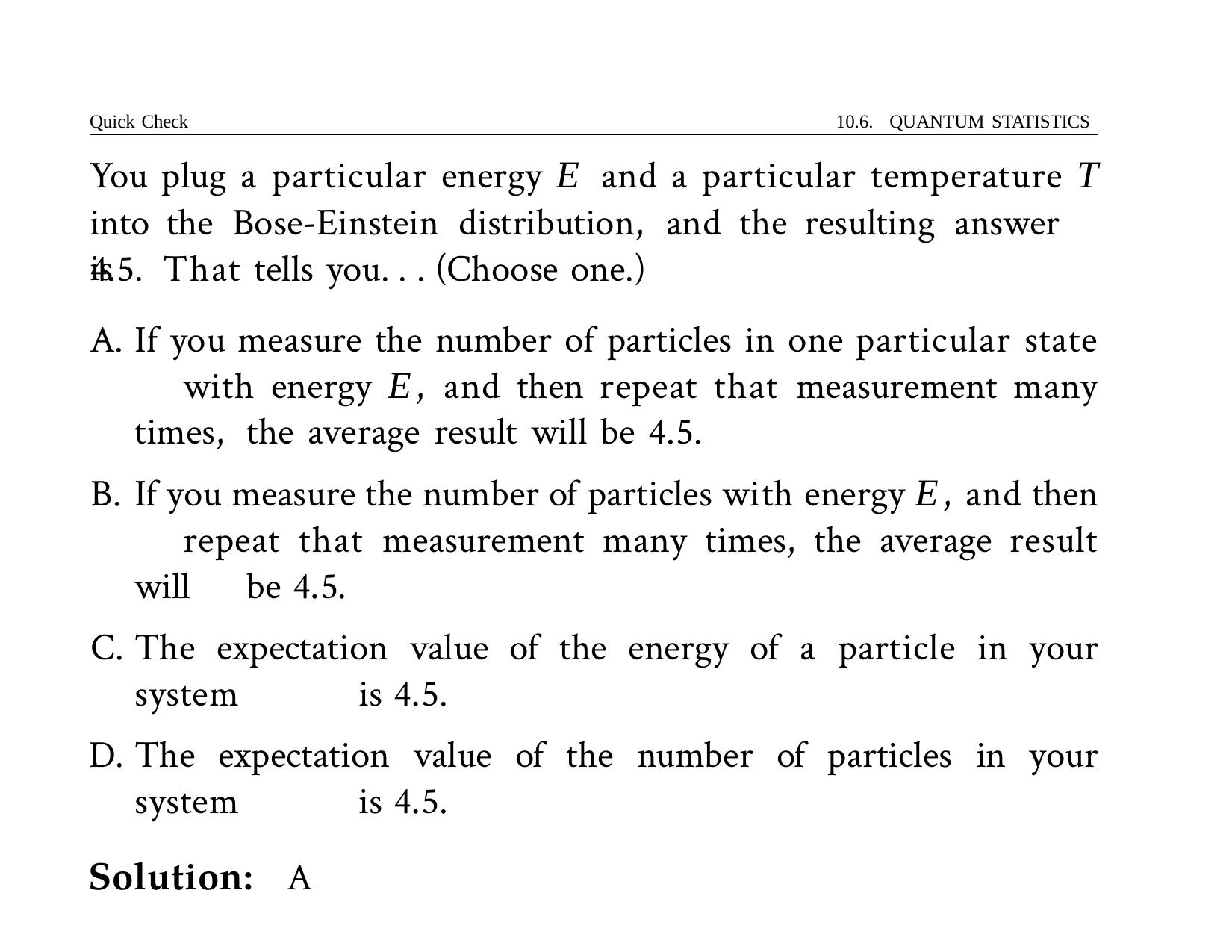

Quick Check	10.6.  QUANTUM STATISTICS

# You plug a particular energy E	and a particular temperature T
into	the	Bose-Einstein	distribution,	and	the	resulting	answer	is
4.5.	That tells you. . . (Choose one.)
If you measure the number of particles in one particular state 	with energy E, and then repeat that measurement many times, 	the average result will be 4.5.
If you measure the number of particles with energy E, and then 	repeat that measurement many times, the average result will 	be 4.5.
The expectation value of the energy of a particle in your system 	is 4.5.
The expectation value of the number of particles in your system 	is 4.5.
Solution:	A